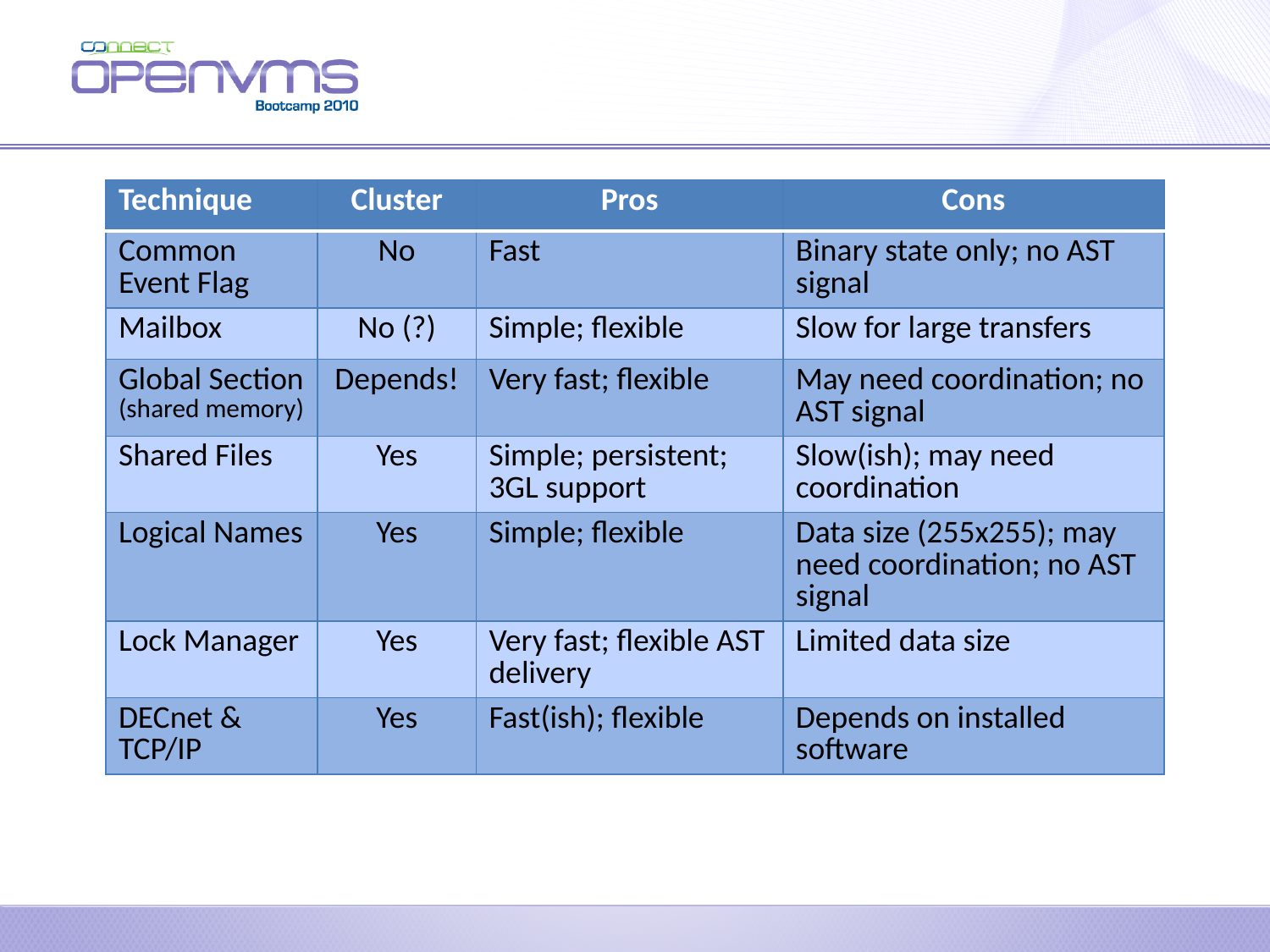

| Technique | Cluster | Pros | Cons |
| --- | --- | --- | --- |
| Common Event Flag | No | Fast | Binary state only; no AST signal |
| Mailbox | No (?) | Simple; flexible | Slow for large transfers |
| Global Section (shared memory) | Depends! | Very fast; flexible | May need coordination; no AST signal |
| Shared Files | Yes | Simple; persistent; 3GL support | Slow(ish); may need coordination |
| Logical Names | Yes | Simple; flexible | Data size (255x255); may need coordination; no AST signal |
| Lock Manager | Yes | Very fast; flexible AST delivery | Limited data size |
| DECnet & TCP/IP | Yes | Fast(ish); flexible | Depends on installed software |